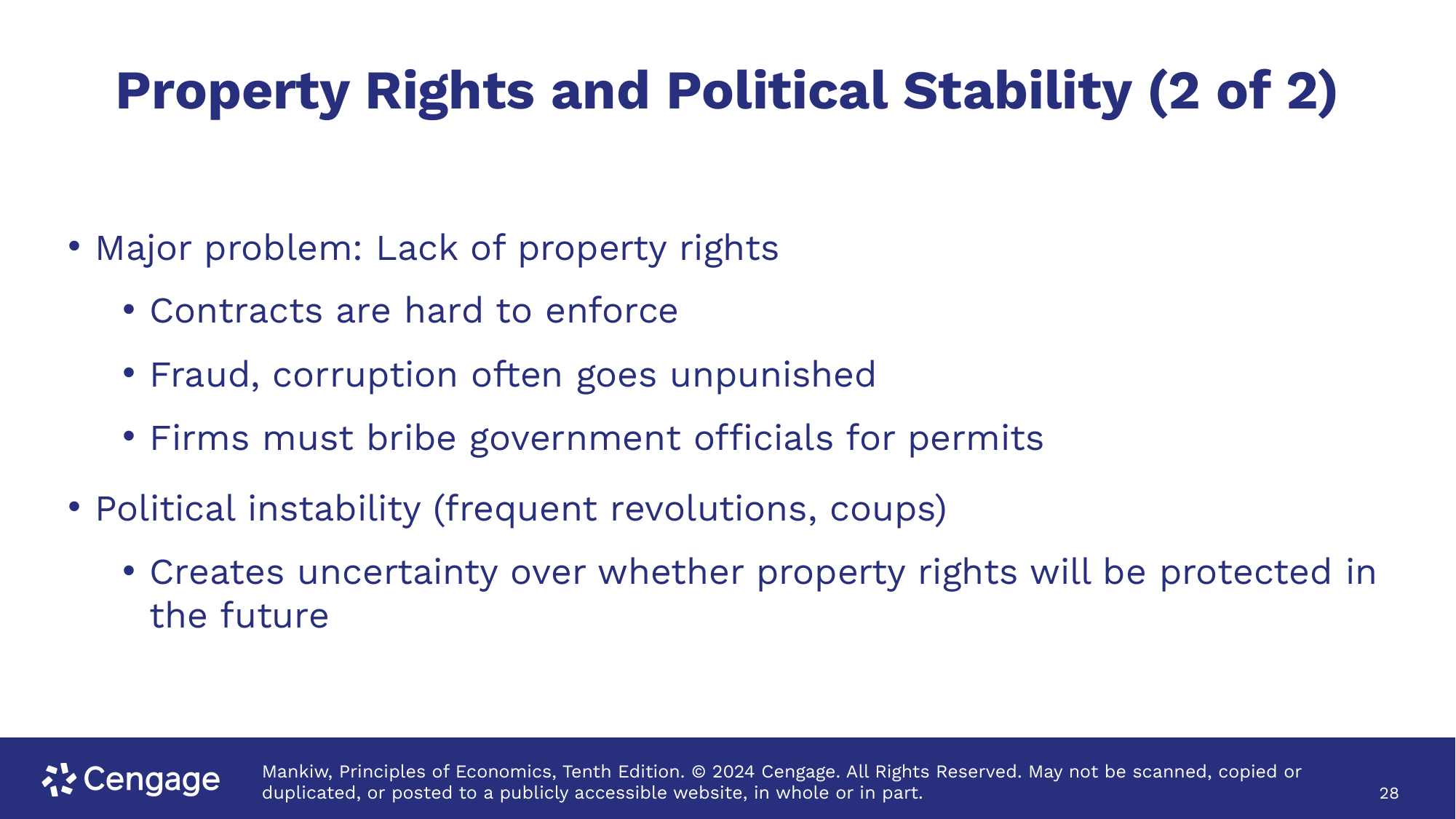

# Property Rights and Political Stability (2 of 2)
Major problem: Lack of property rights
Contracts are hard to enforce
Fraud, corruption often goes unpunished
Firms must bribe government officials for permits
Political instability (frequent revolutions, coups)
Creates uncertainty over whether property rights will be protected in the future